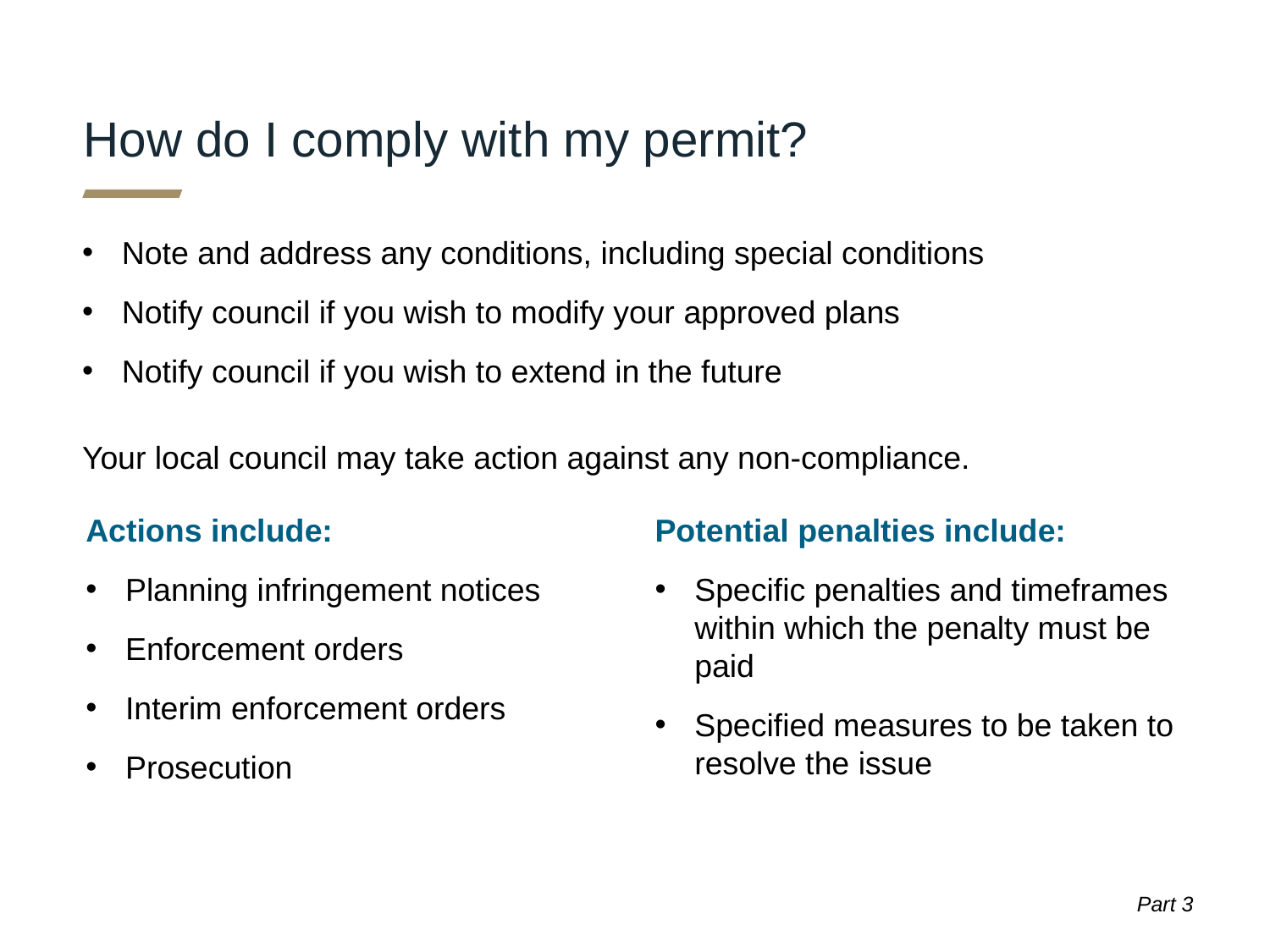

# How do I comply with my permit?
Note and address any conditions, including special conditions
Notify council if you wish to modify your approved plans
Notify council if you wish to extend in the future
Your local council may take action against any non-compliance.
Actions include:
Planning infringement notices
Enforcement orders
Interim enforcement orders
Prosecution

Potential penalties include:
Specific penalties and timeframes within which the penalty must be paid
Specified measures to be taken to resolve the issue

Part 3